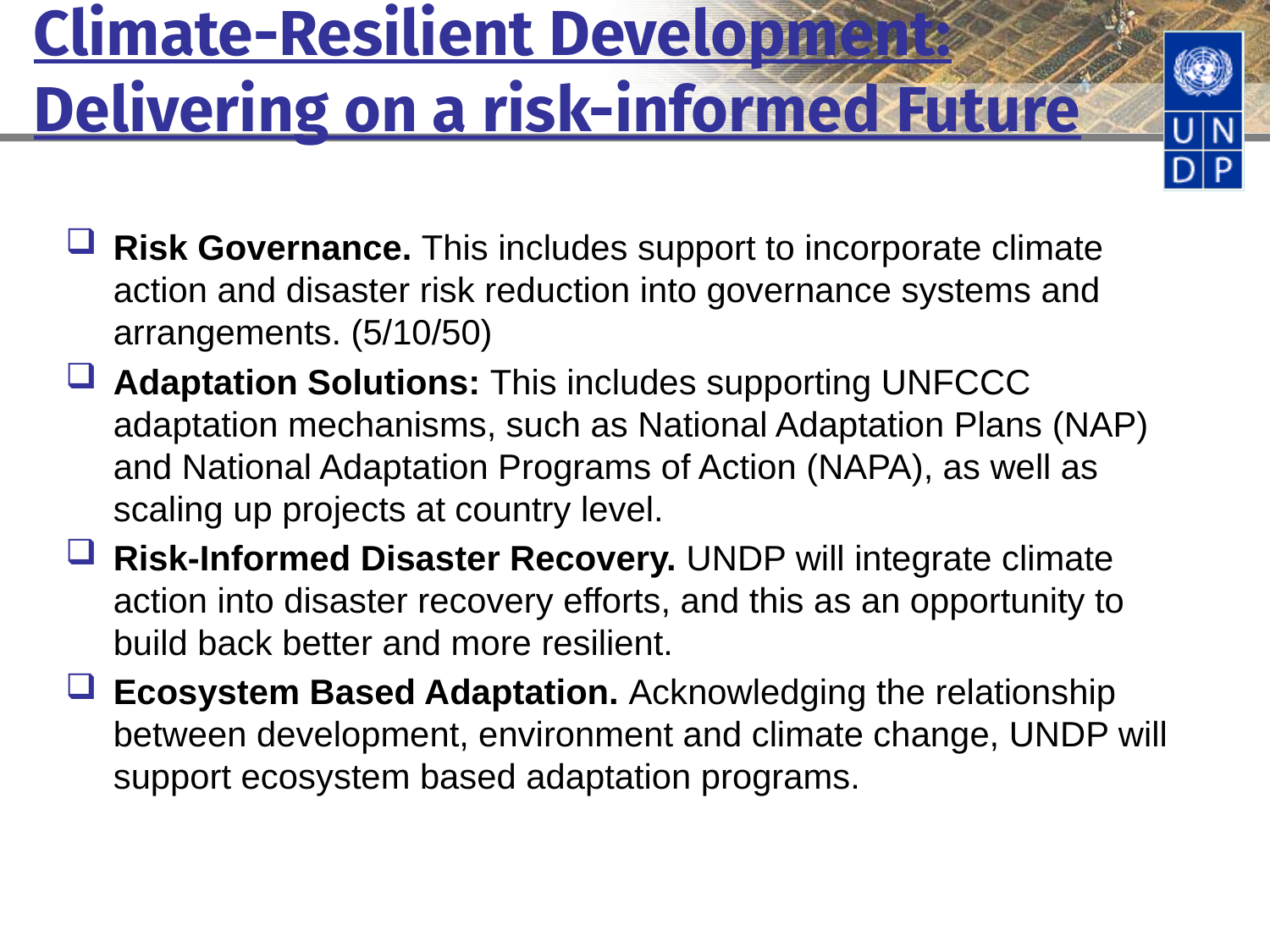

# Climate-Resilient Development: Delivering on a risk-informed Future

Risk Governance. This includes support to incorporate climate action and disaster risk reduction into governance systems and arrangements. (5/10/50)
Adaptation Solutions: This includes supporting UNFCCC adaptation mechanisms, such as National Adaptation Plans (NAP) and National Adaptation Programs of Action (NAPA), as well as scaling up projects at country level.
Risk-Informed Disaster Recovery. UNDP will integrate climate action into disaster recovery efforts, and this as an opportunity to build back better and more resilient.
Ecosystem Based Adaptation. Acknowledging the relationship between development, environment and climate change, UNDP will support ecosystem based adaptation programs.